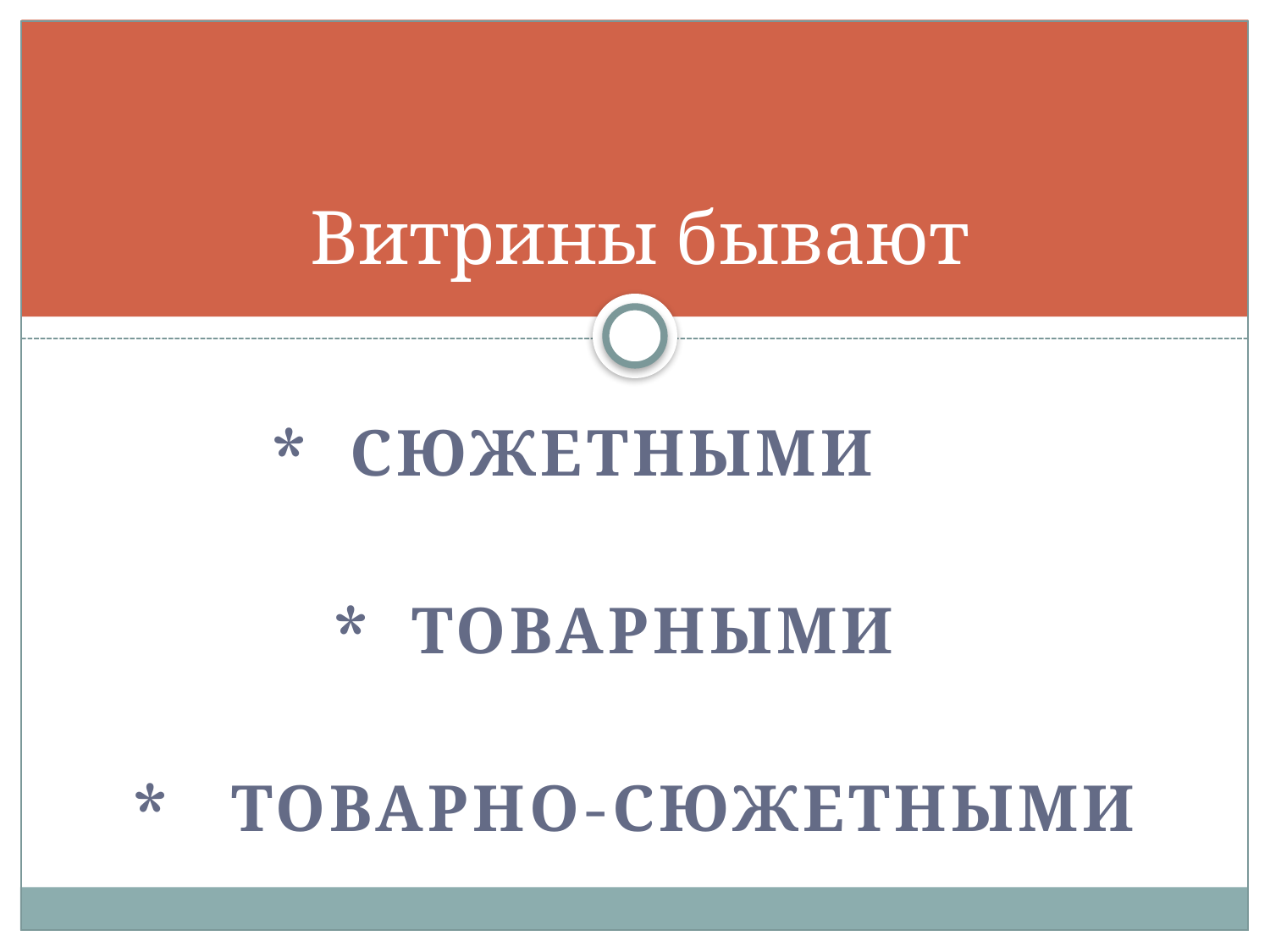

# Витрины бывают
*  Сюжетными

*  Товарными

 *   Товарно-сюжетными